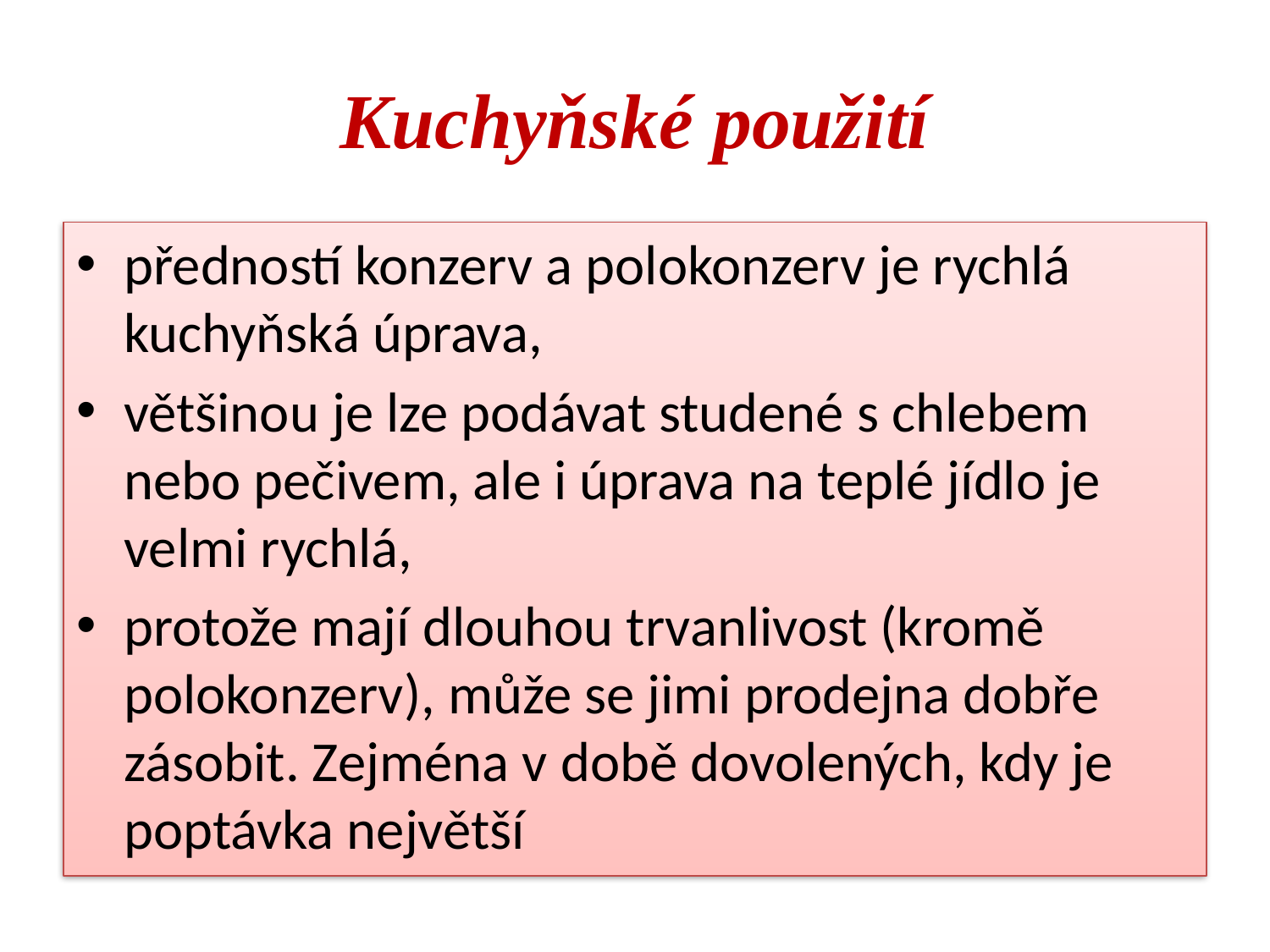

# Kuchyňské použití
předností konzerv a polokonzerv je rychlá kuchyňská úprava,
většinou je lze podávat studené s chlebem nebo pečivem, ale i úprava na teplé jídlo je velmi rychlá,
protože mají dlouhou trvanlivost (kromě polokonzerv), může se jimi prodejna dobře zásobit. Zejména v době dovolených, kdy je poptávka největší